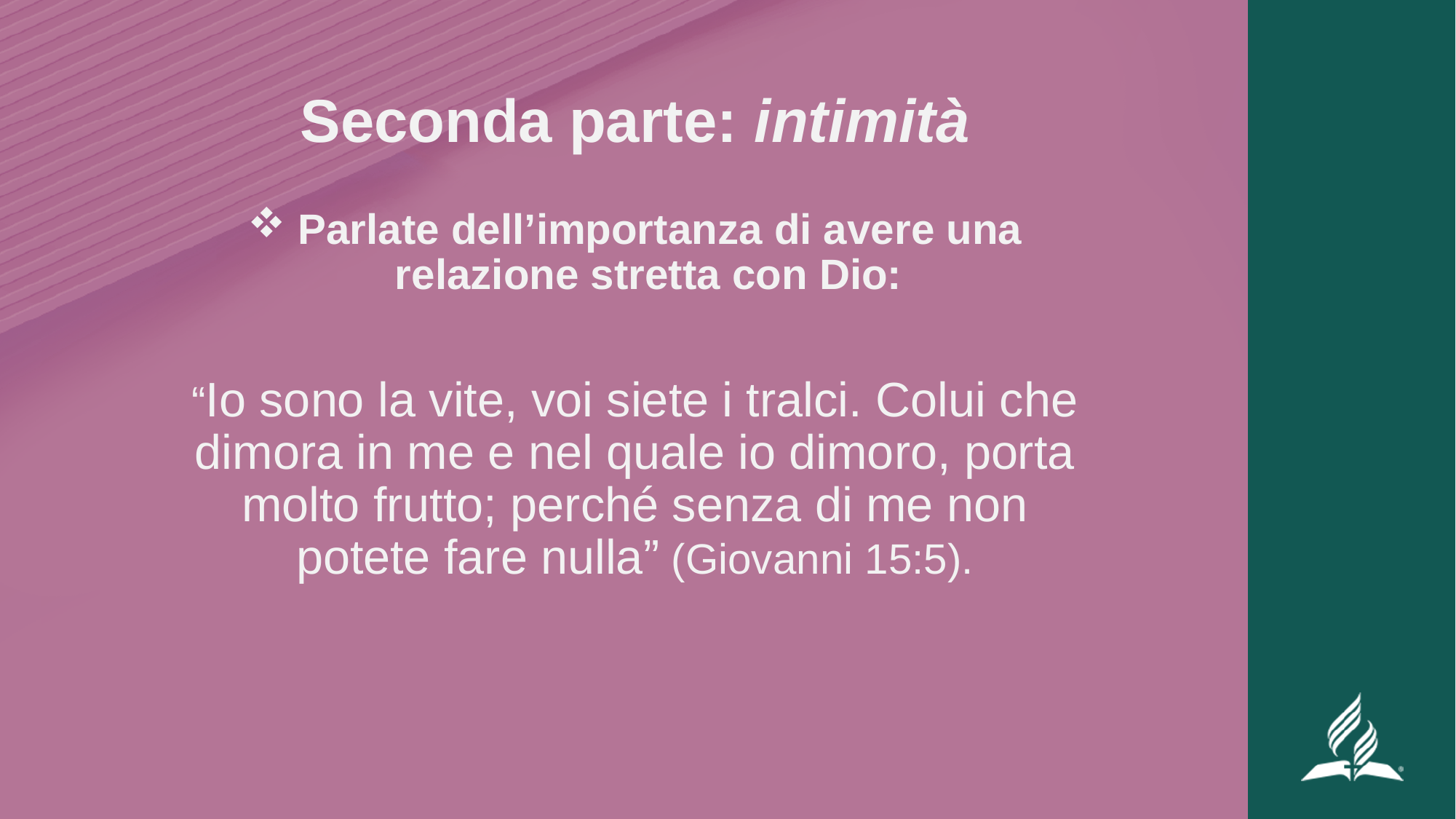

# Seconda parte: intimità
 Parlate dell’importanza di avere una relazione stretta con Dio:

“Io sono la vite, voi siete i tralci. Colui che dimora in me e nel quale io dimoro, porta molto frutto; perché senza di me non potete fare nulla” (Giovanni 15:5).